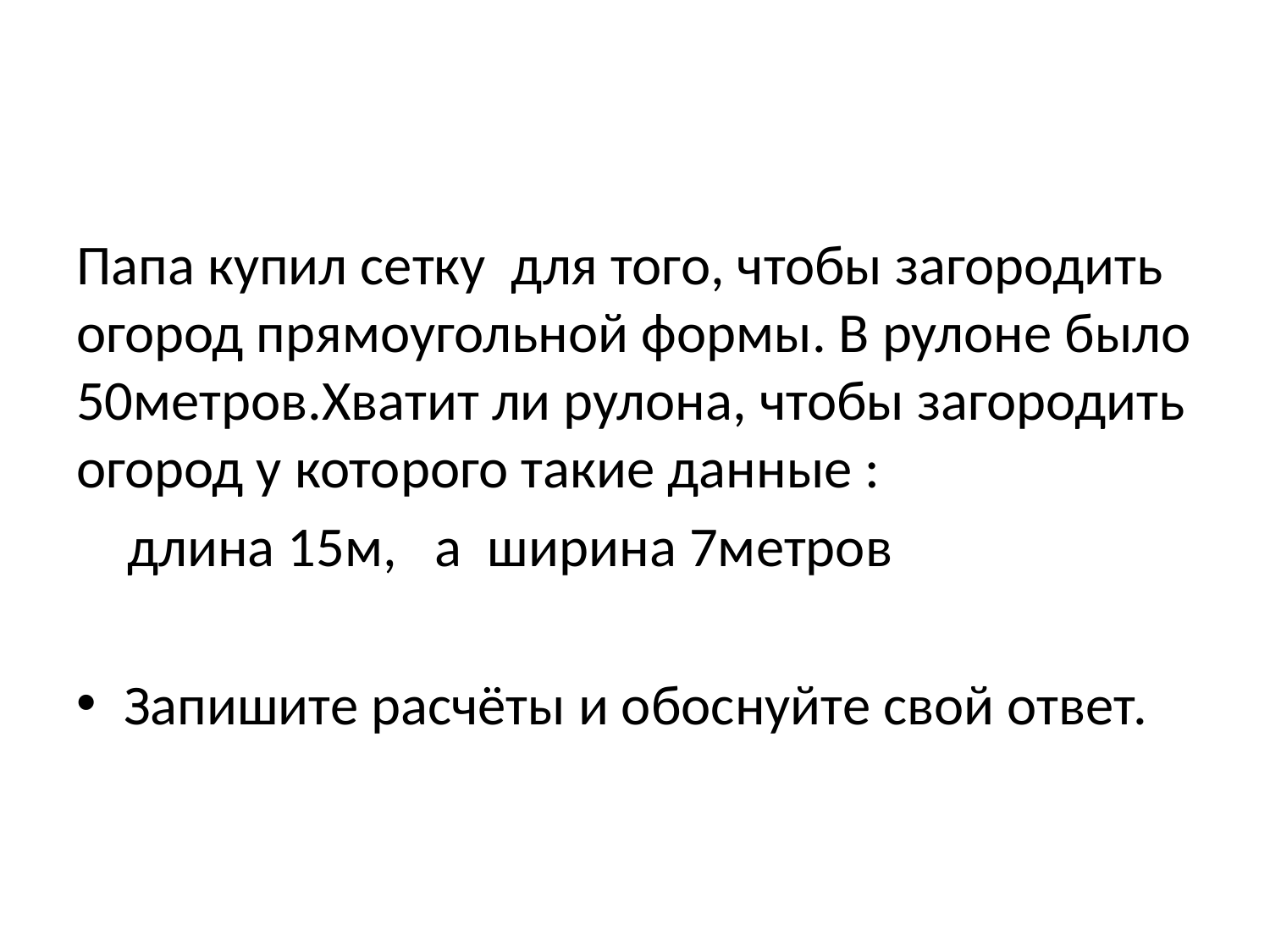

#
Папа купил сетку  для того, чтобы загородить огород прямоугольной формы. В рулоне было 50метров.Хватит ли рулона, чтобы загородить огород у которого такие данные :
    длина 15м,   а  ширина 7метров

Запишите расчёты и обоснуйте свой ответ.